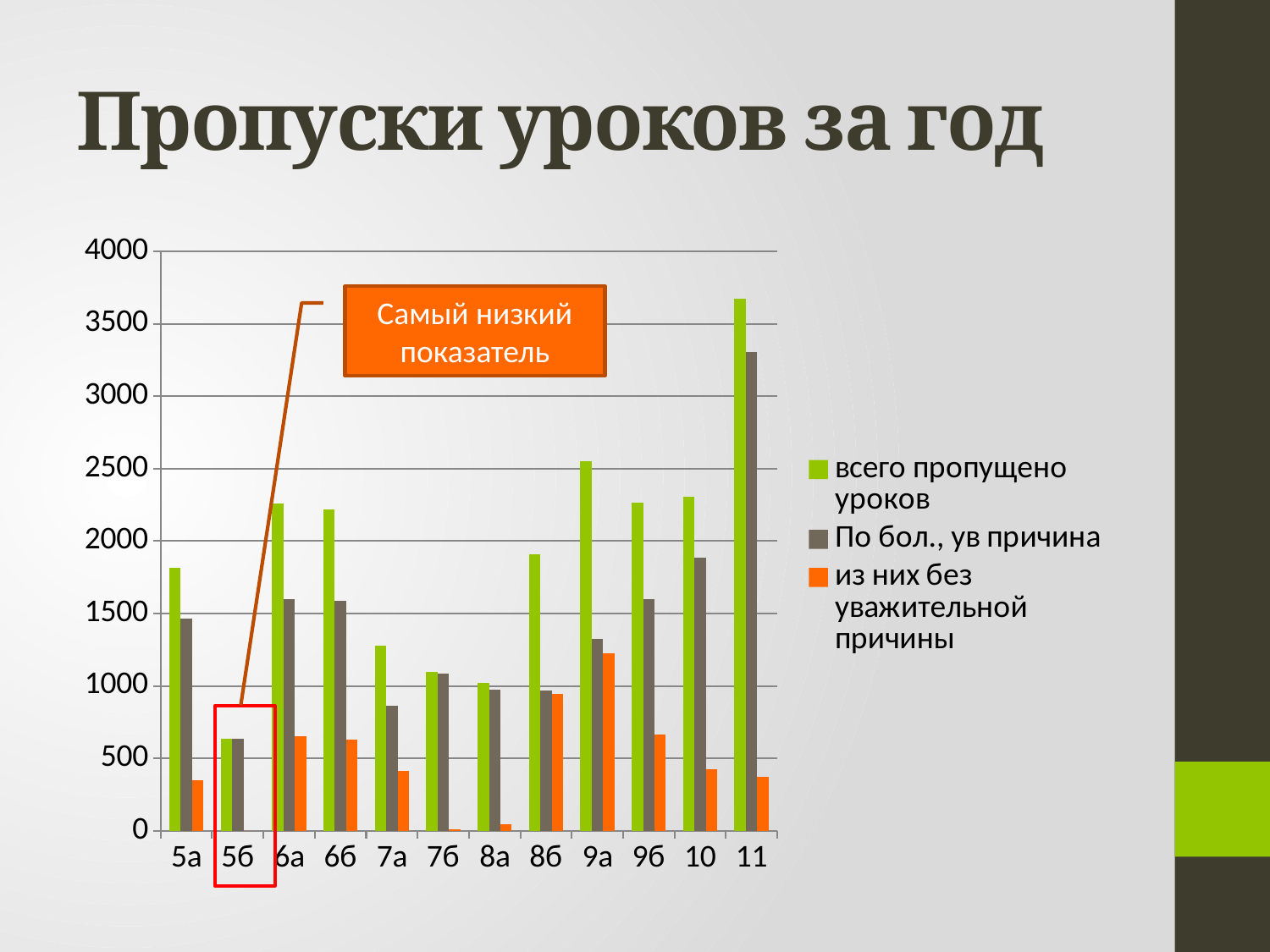

# Пропуски уроков за год

### Chart

| Category | всего пропущено уроков | По бол., ув причина | из них без уважительной причины |
|---|---|---|---|
| 5а | 1815.0 | 1466.0 | 349.0 |
| 5б | 636.0 | 636.0 | 0.0 |
| 6а | 2257.0 | 1602.0 | 655.0 |
| 6б | 2220.0 | 1588.0 | 632.0 |
| 7а | 1277.0 | 864.0 | 413.0 |
| 7б | 1099.0 | 1088.0 | 11.0 |
| 8а | 1022.0 | 977.0 | 45.0 |
| 8б | 1911.0 | 968.0 | 943.0 |
| 9а | 2553.0 | 1325.0 | 1228.0 |
| 9б | 2266.0 | 1602.0 | 664.0 |
| 10 | 2308.0 | 1883.0 | 425.0 |
| 11 | 3675.0 | 3304.0 | 371.0 |
Самый низкий показатель